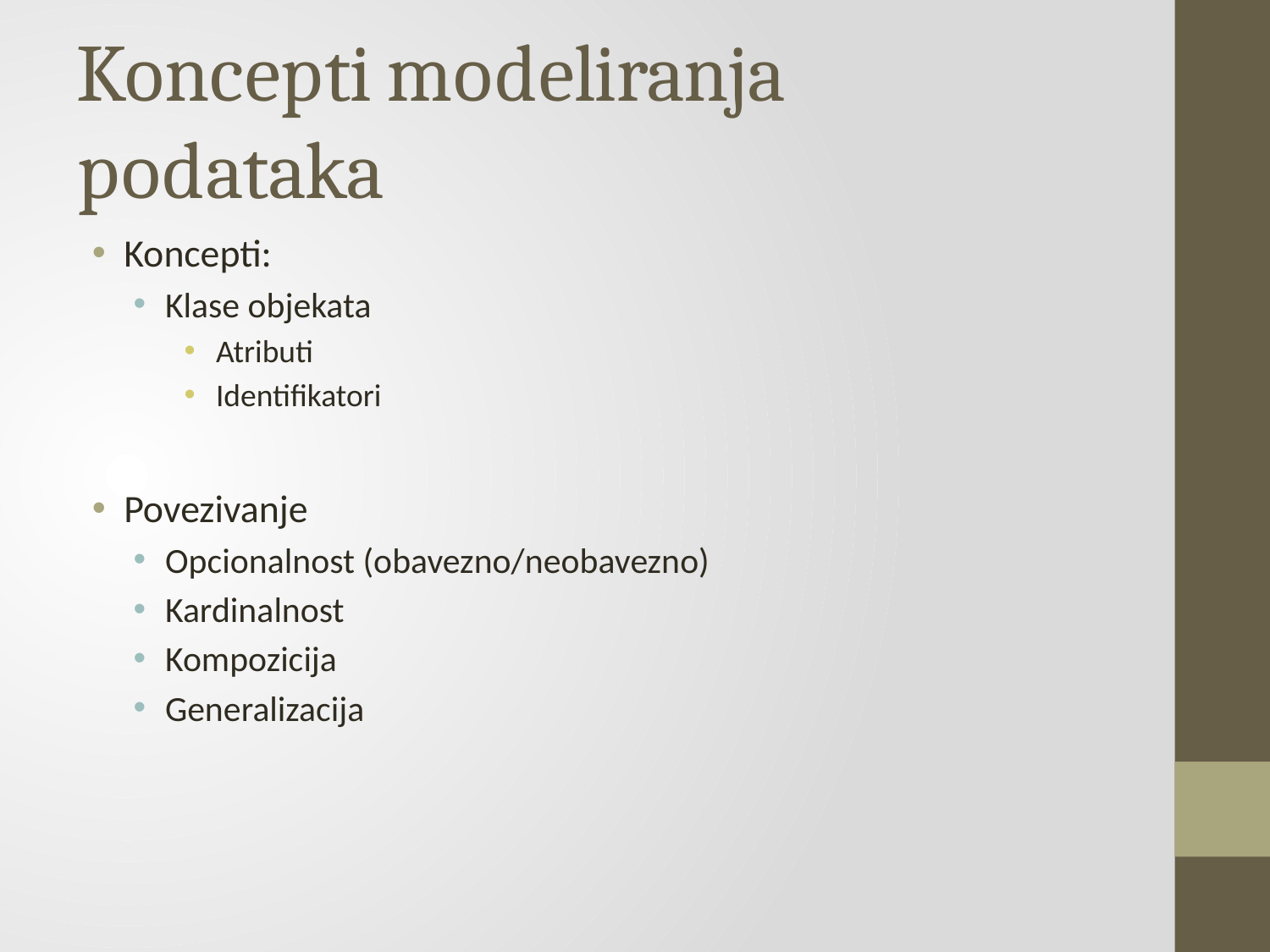

# Koncepti modeliranja podataka
Koncepti:
Klase objekata
Atributi
Identifikatori

Povezivanje
Opcionalnost (obavezno/neobavezno)
Kardinalnost
Kompozicija
Generalizacija